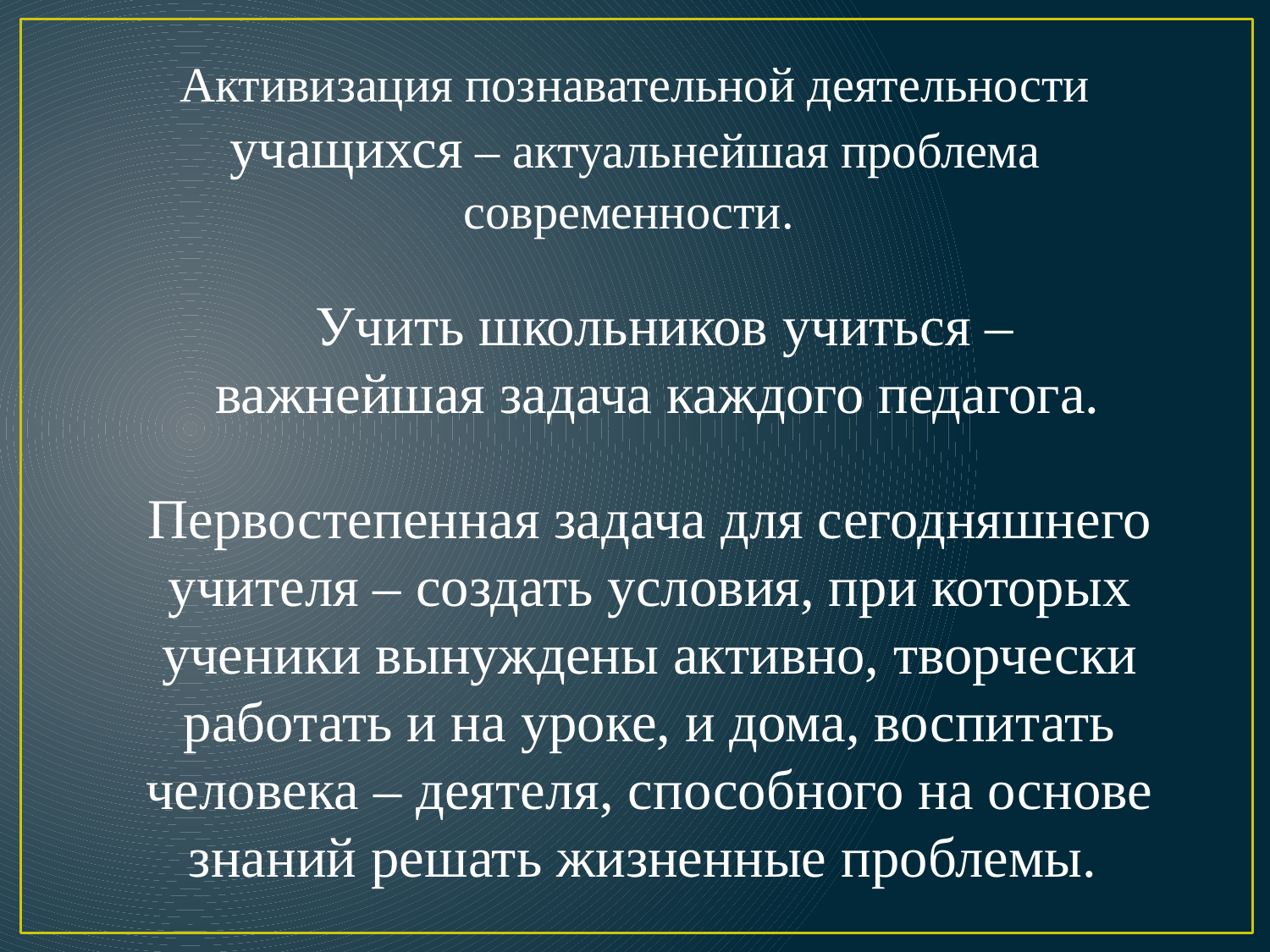

Активизация познавательной деятельности учащихся – актуальнейшая проблема современности.
Учить школьников учиться – важнейшая задача каждого педагога.
Первостепенная задача для сегодняшнего учителя – создать условия, при которых ученики вынуждены активно, творчески работать и на уроке, и дома, воспитать человека – деятеля, способного на основе знаний решать жизненные проблемы.